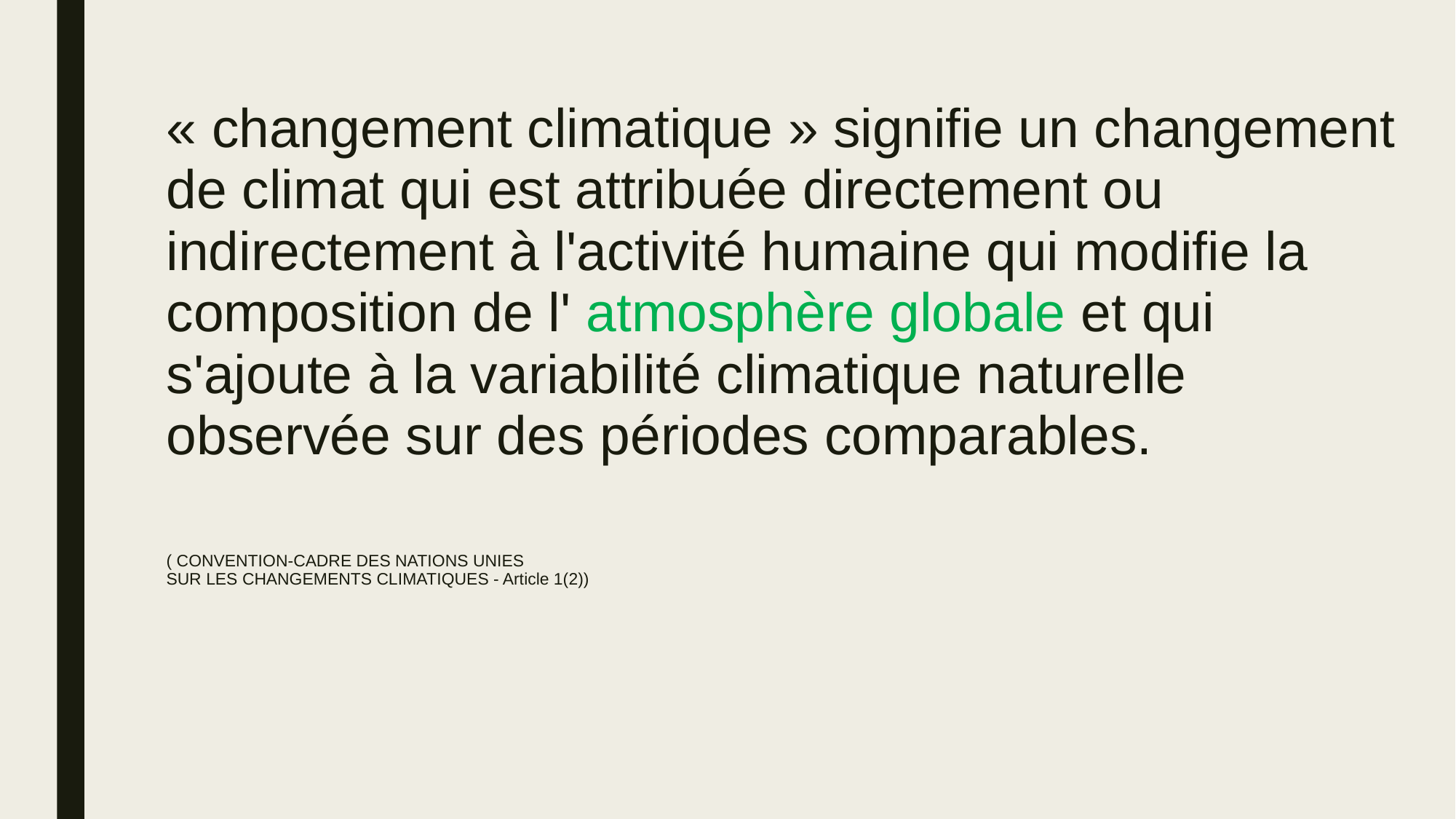

« changement climatique » signifie un changement de climat qui est attribuée directement ou indirectement à l'activité humaine qui modifie la composition de l' atmosphère globale et qui s'ajoute à la variabilité climatique naturelle observée sur des périodes comparables.

( CONVENTION-CADRE DES NATIONS UNIES
SUR LES CHANGEMENTS CLIMATIQUES - Article 1(2))